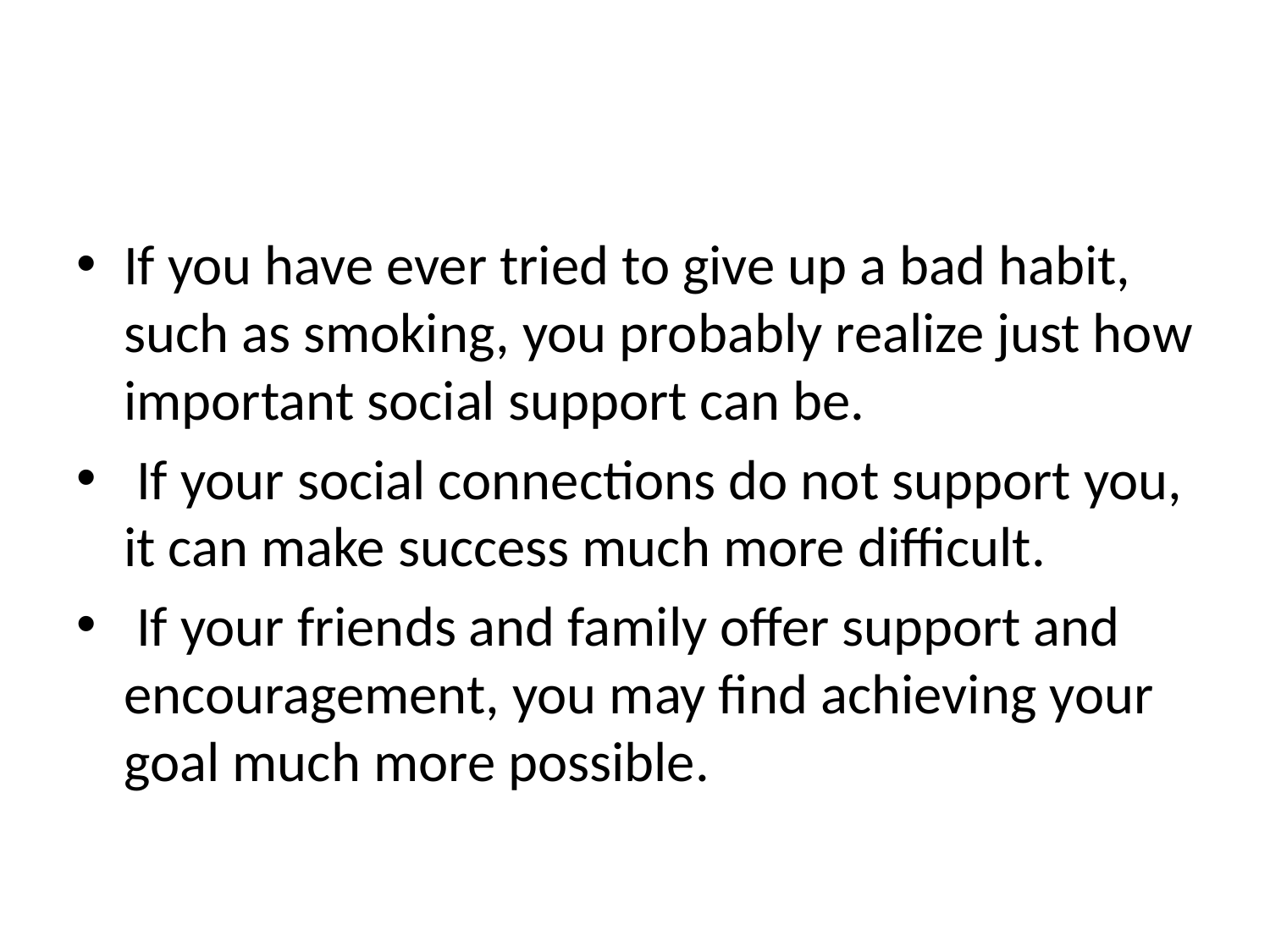

#
If you have ever tried to give up a bad habit, such as smoking, you probably realize just how important social support can be.
 If your social connections do not support you, it can make success much more difficult.
 If your friends and family offer support and encouragement, you may find achieving your goal much more possible.